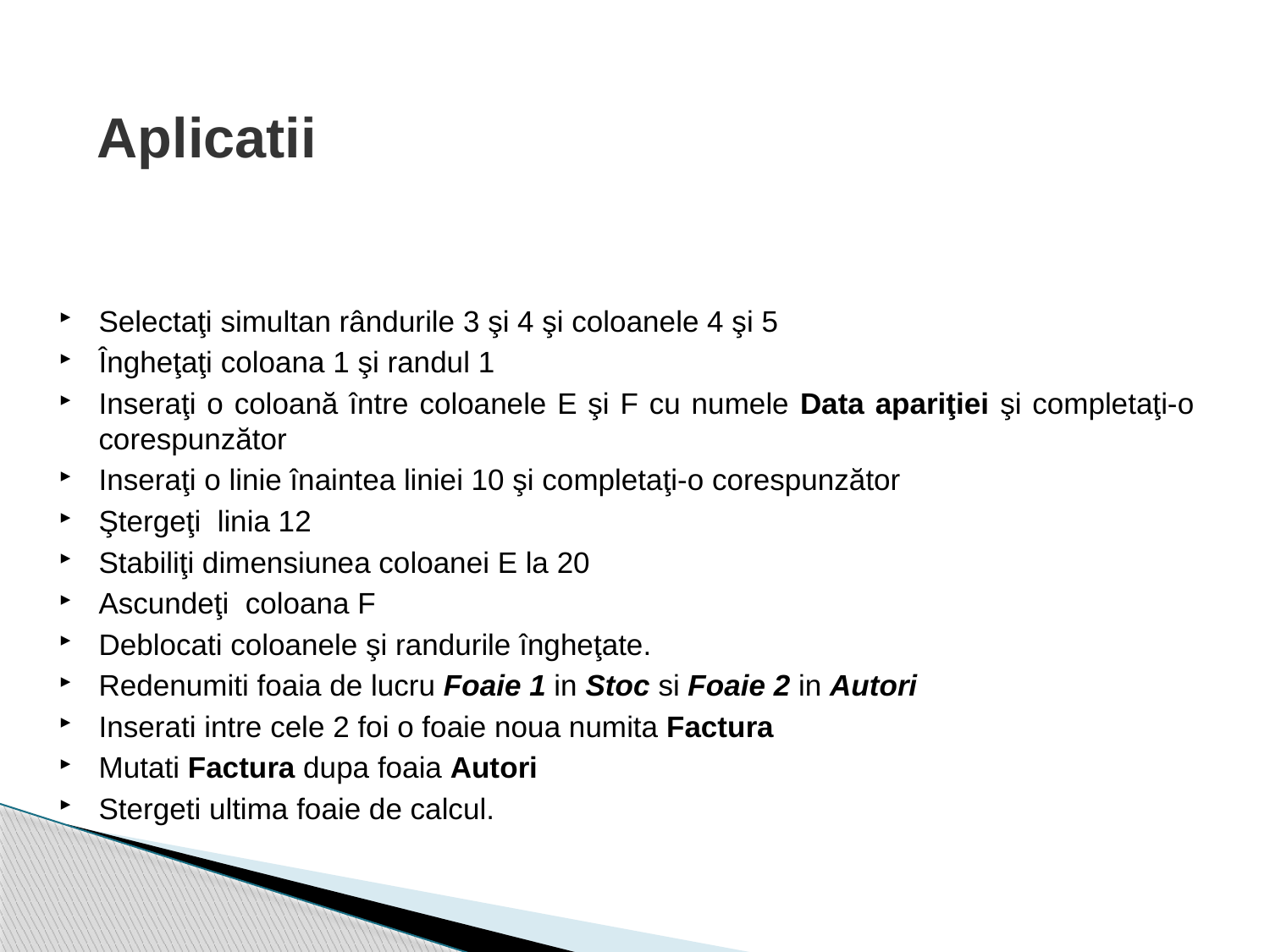

Aplicatii
Selectaţi simultan rândurile 3 şi 4 şi coloanele 4 şi 5
Îngheţaţi coloana 1 şi randul 1
Inseraţi o coloană între coloanele E şi F cu numele Data apariţiei şi completaţi-o corespunzător
Inseraţi o linie înaintea liniei 10 şi completaţi-o corespunzător
Ştergeţi  linia 12
Stabiliţi dimensiunea coloanei E la 20
Ascundeţi  coloana F
Deblocati coloanele şi randurile îngheţate.
Redenumiti foaia de lucru Foaie 1 in Stoc si Foaie 2 in Autori
Inserati intre cele 2 foi o foaie noua numita Factura
Mutati Factura dupa foaia Autori
Stergeti ultima foaie de calcul.